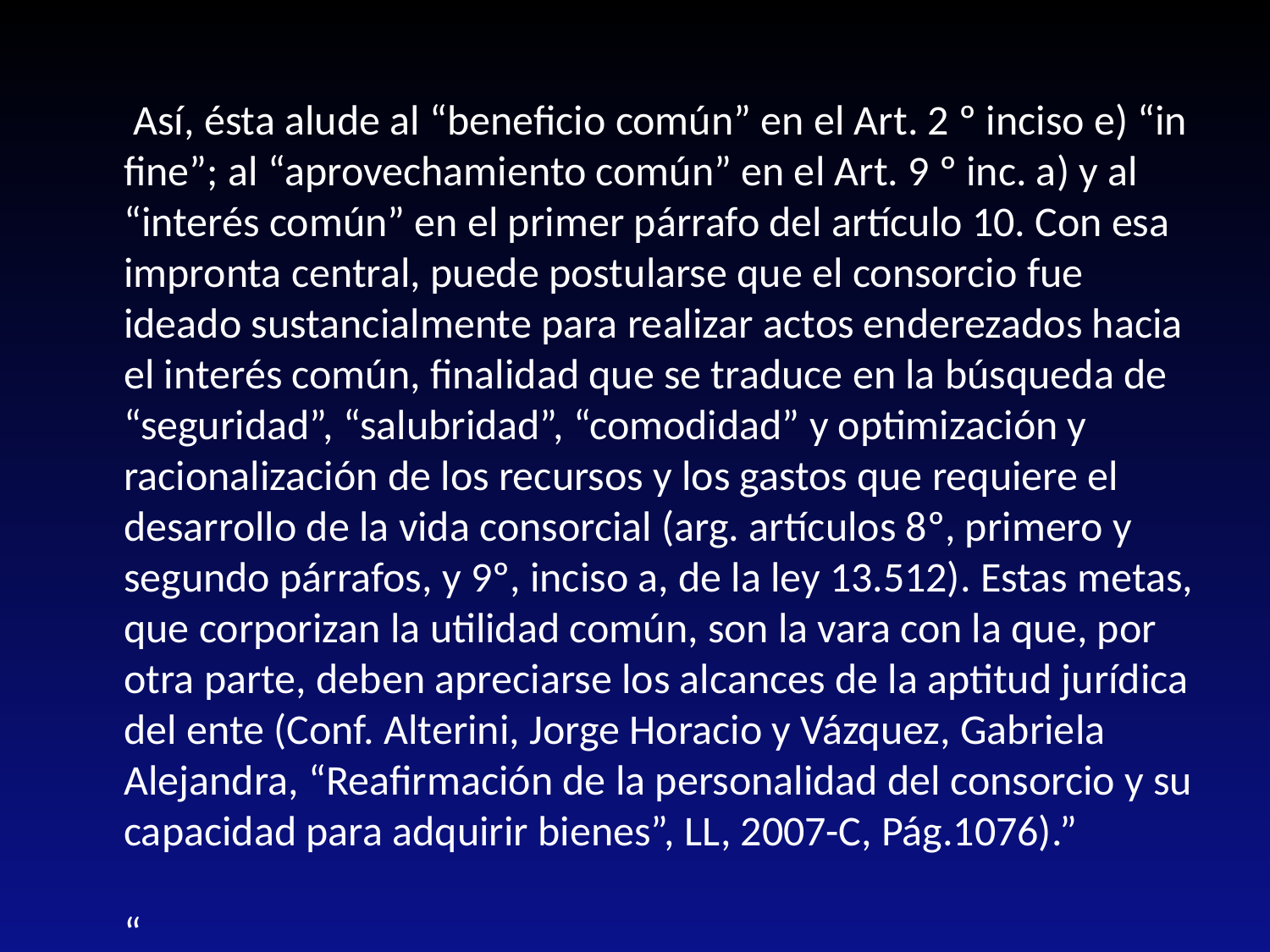

Así, ésta alude al “beneficio común” en el Art. 2 º inciso e) “in fine”; al “aprovechamiento común” en el Art. 9 º inc. a) y al “interés común” en el primer párrafo del artículo 10. Con esa impronta central, puede postularse que el consorcio fue ideado sustancialmente para realizar actos enderezados hacia el interés común, finalidad que se traduce en la búsqueda de “seguridad”, “salubridad”, “comodidad” y optimización y racionalización de los recursos y los gastos que requiere el desarrollo de la vida consorcial (arg. artículos 8º, primero y segundo párrafos, y 9º, inciso a, de la ley 13.512). Estas metas, que corporizan la utilidad común, son la vara con la que, por otra parte, deben apreciarse los alcances de la aptitud jurídica del ente (Conf. Alterini, Jorge Horacio y Vázquez, Gabriela Alejandra, “Reafirmación de la personalidad del consorcio y su capacidad para adquirir bienes”, LL, 2007-C, Pág.1076).”
“